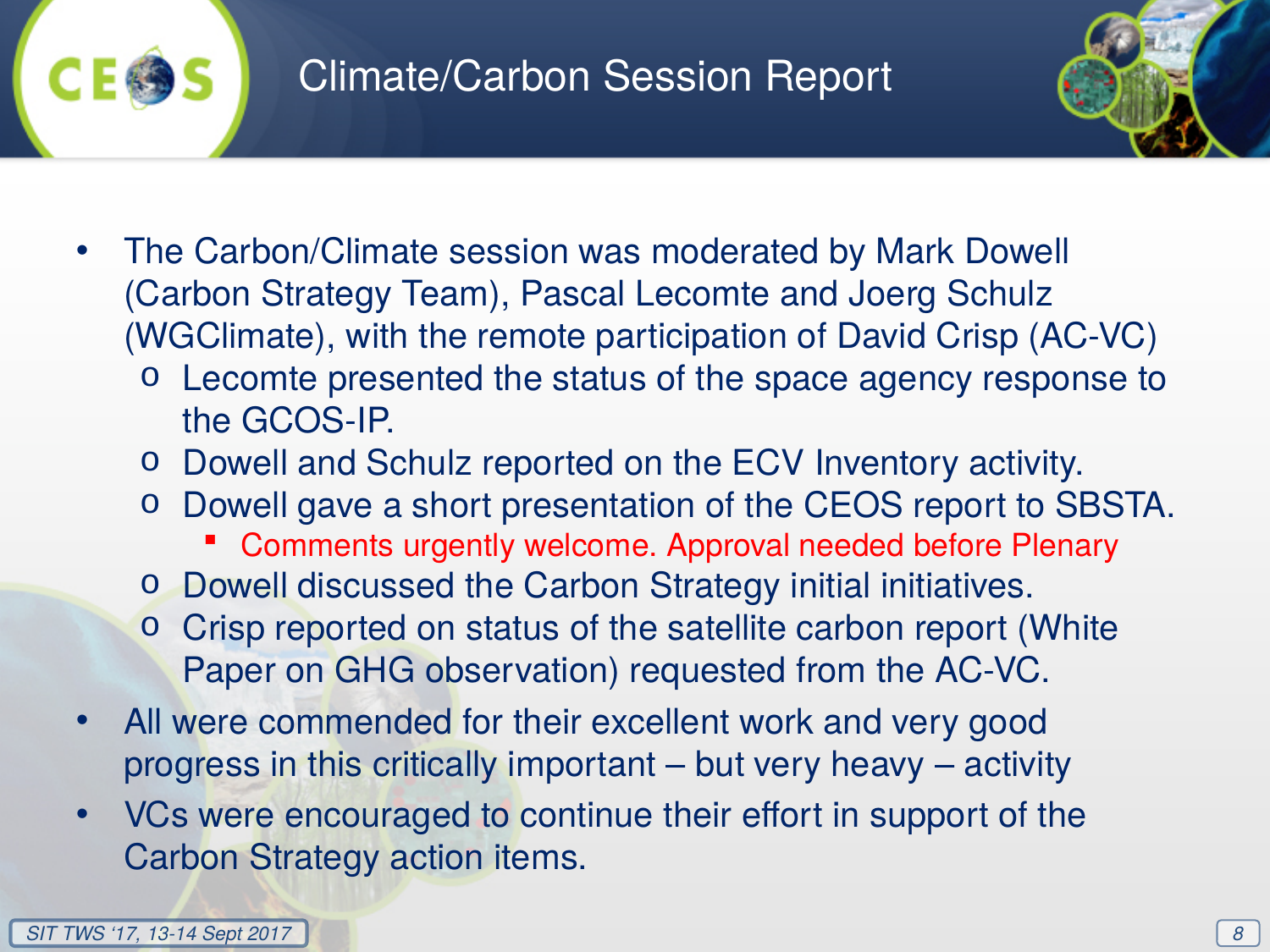

Climate/Carbon Session Report
The Carbon/Climate session was moderated by Mark Dowell (Carbon Strategy Team), Pascal Lecomte and Joerg Schulz (WGClimate), with the remote participation of David Crisp (AC-VC)
Lecomte presented the status of the space agency response to the GCOS-IP.
Dowell and Schulz reported on the ECV Inventory activity.
Dowell gave a short presentation of the CEOS report to SBSTA.
Comments urgently welcome. Approval needed before Plenary
Dowell discussed the Carbon Strategy initial initiatives.
Crisp reported on status of the satellite carbon report (White Paper on GHG observation) requested from the AC-VC.
All were commended for their excellent work and very good progress in this critically important – but very heavy – activity
VCs were encouraged to continue their effort in support of the Carbon Strategy action items.
8